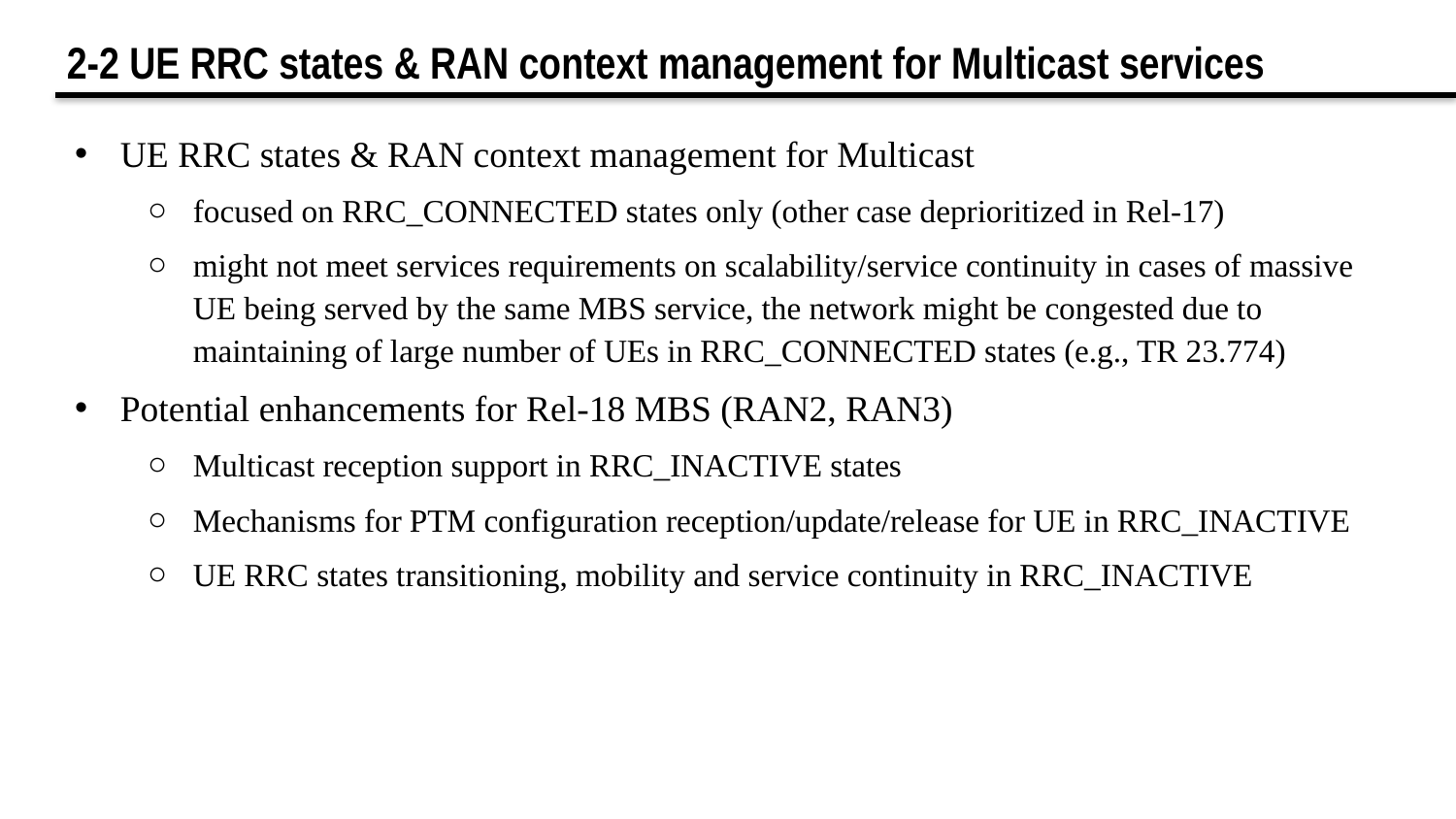

2-2 UE RRC states & RAN context management for Multicast services
UE RRC states & RAN context management for Multicast
focused on RRC_CONNECTED states only (other case deprioritized in Rel-17)
might not meet services requirements on scalability/service continuity in cases of massive UE being served by the same MBS service, the network might be congested due to maintaining of large number of UEs in RRC_CONNECTED states (e.g., TR 23.774)
Potential enhancements for Rel-18 MBS (RAN2, RAN3)
Multicast reception support in RRC_INACTIVE states
Mechanisms for PTM configuration reception/update/release for UE in RRC_INACTIVE
UE RRC states transitioning, mobility and service continuity in RRC_INACTIVE